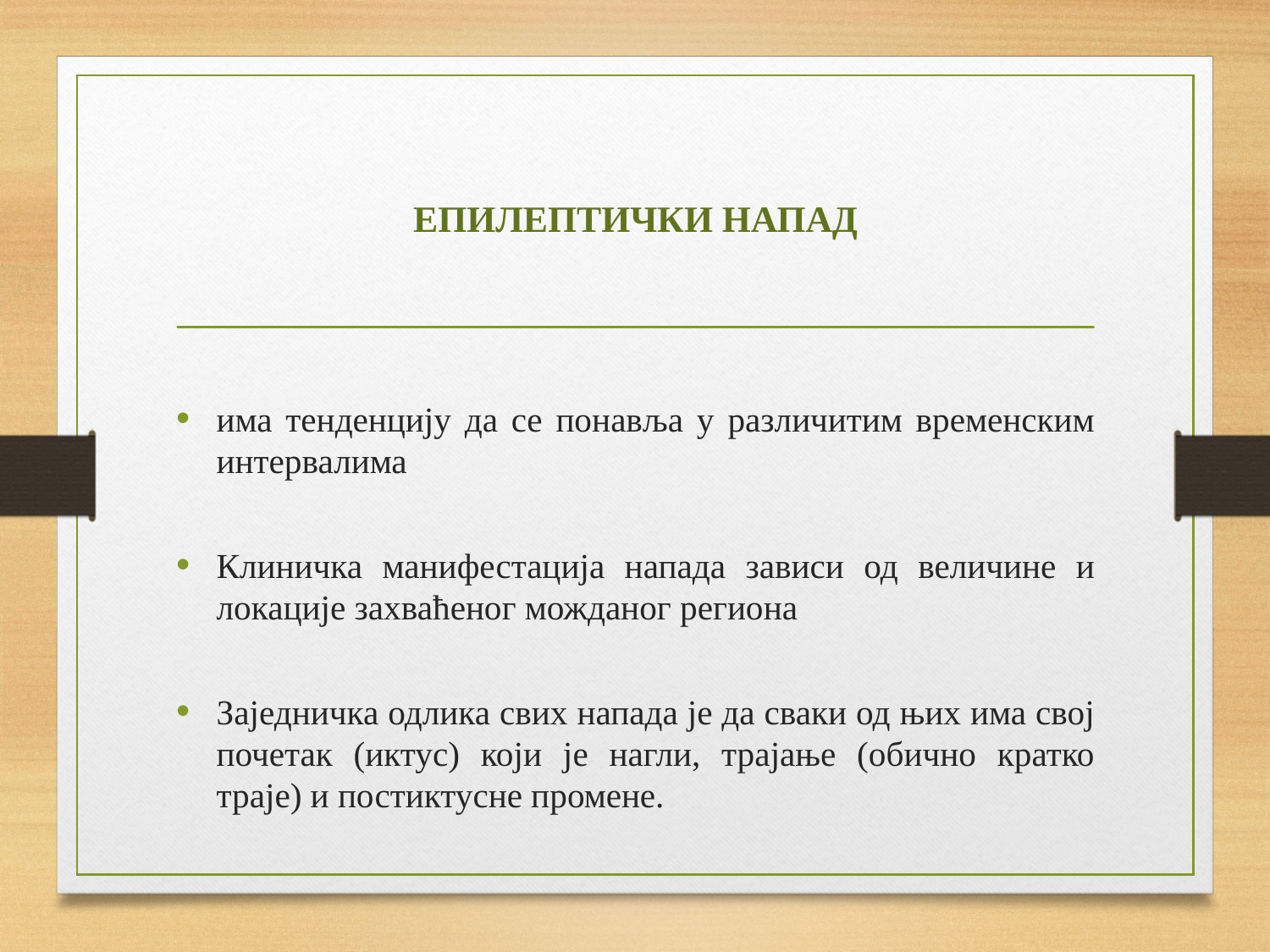

# ЕПИЛЕПТИЧКИ НАПАД

има тенденцију да се понавља у различитим временским интервалима

Клиничка манифестација напада зависи од величине и локације захваћеног можданог региона

Заједничка одлика свих напада је да сваки од њих има свој почетак (иктус) који је нагли, трајање (обично кратко траје) и постиктусне промене.